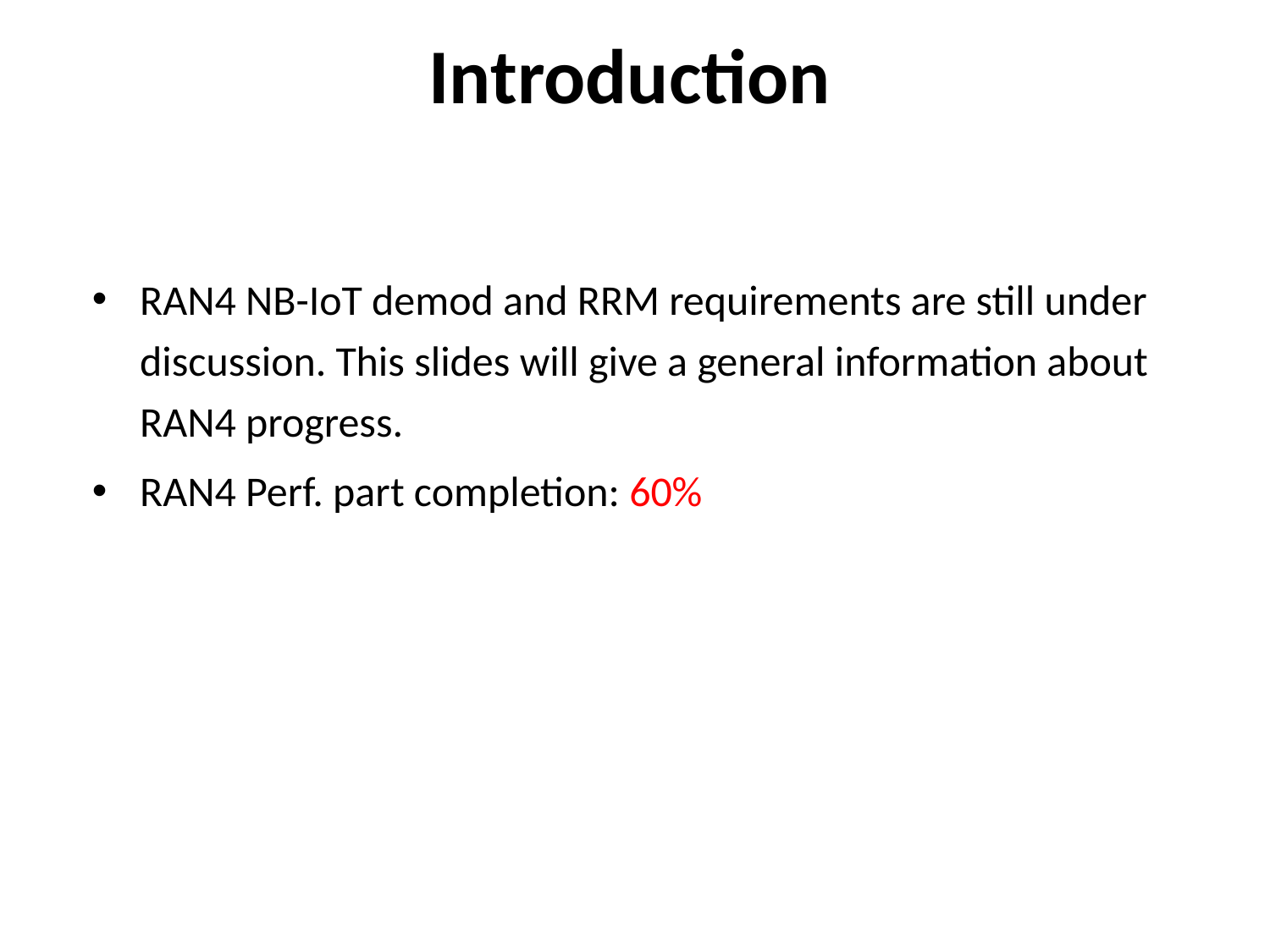

# Introduction
RAN4 NB-IoT demod and RRM requirements are still under discussion. This slides will give a general information about RAN4 progress.
RAN4 Perf. part completion: 60%